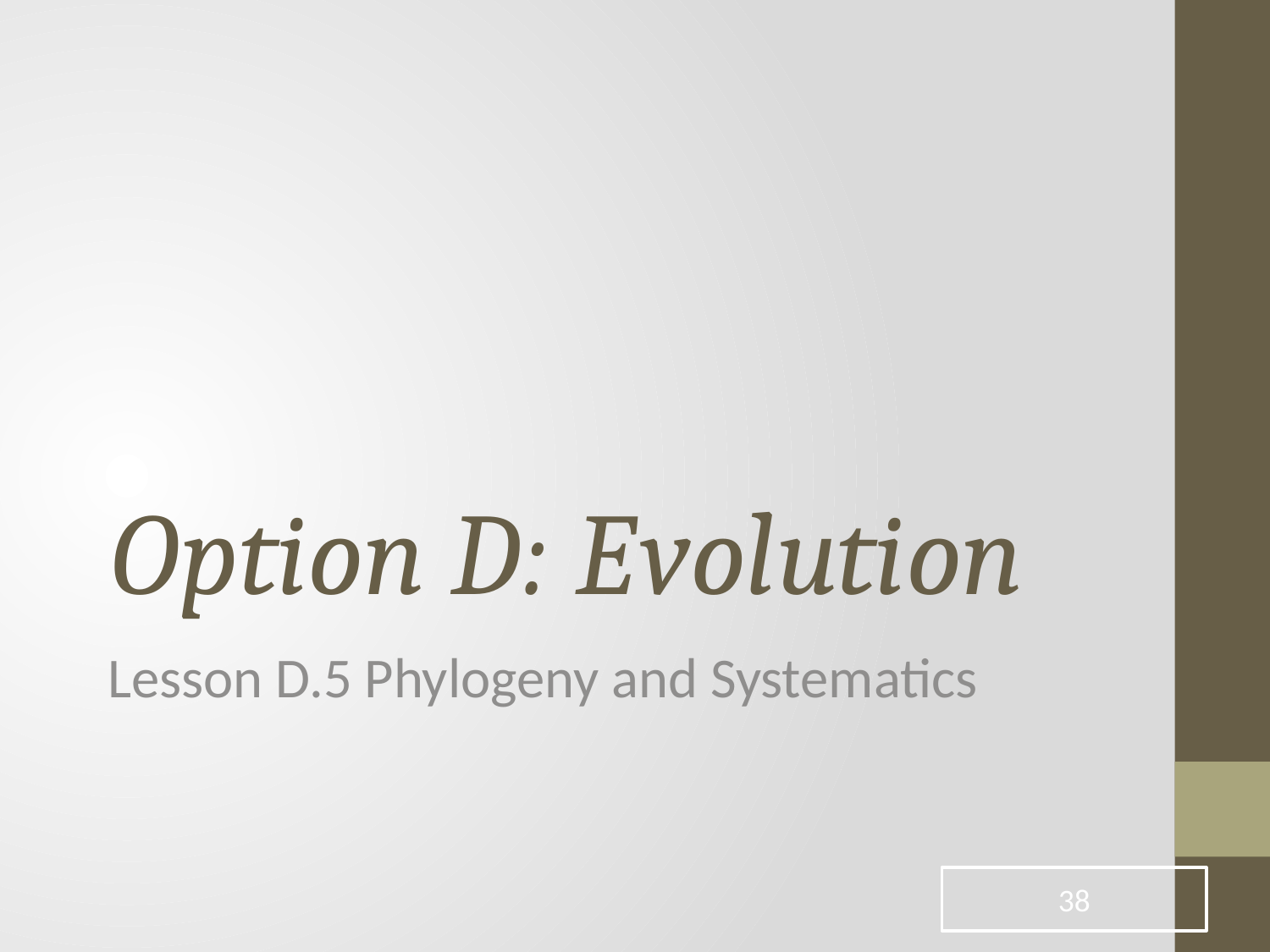

# Option D: Evolution
Lesson D.5 Phylogeny and Systematics
38